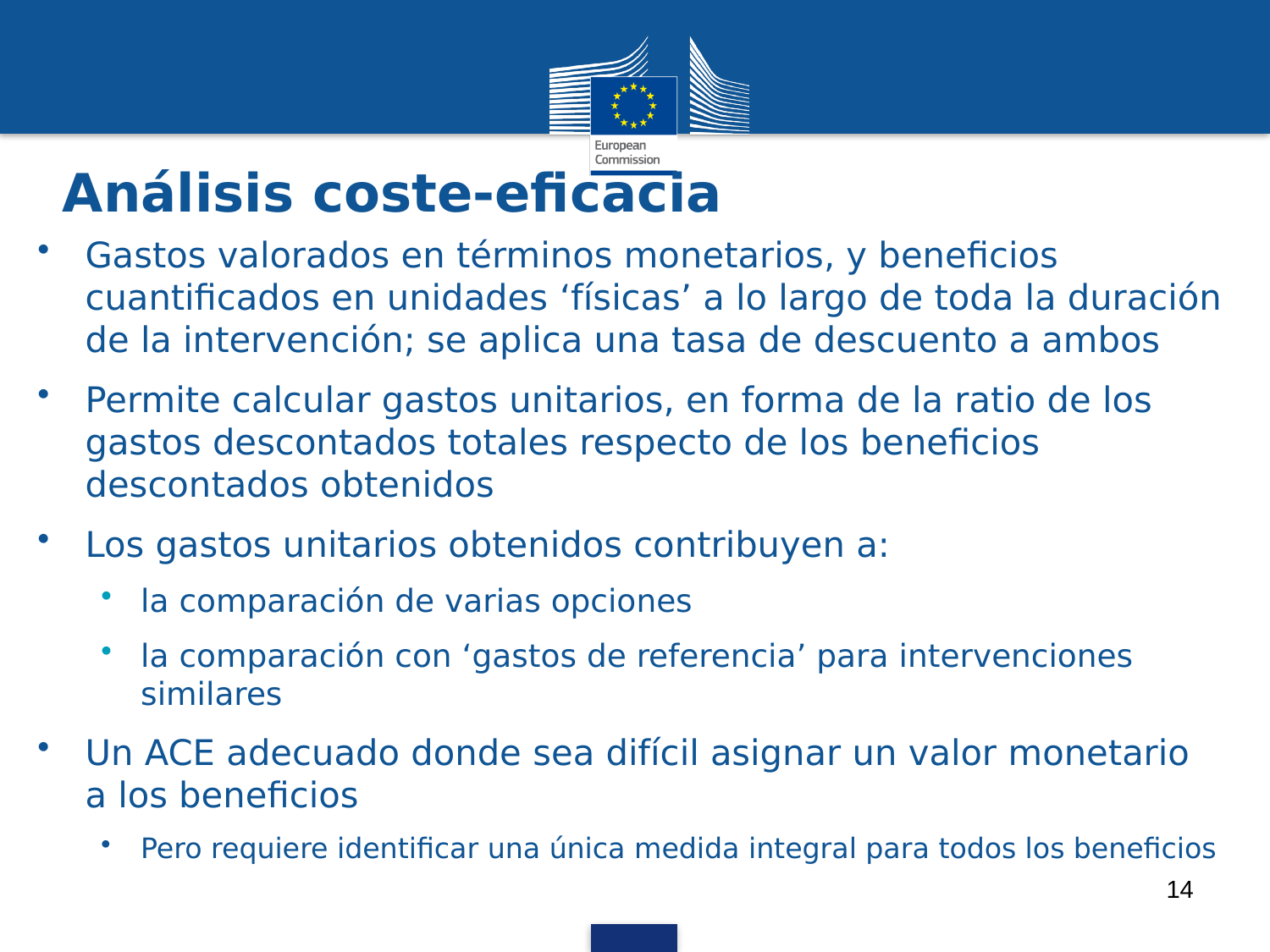

# Análisis coste-eficacia
Gastos valorados en términos monetarios, y beneficios cuantificados en unidades ‘físicas’ a lo largo de toda la duración de la intervención; se aplica una tasa de descuento a ambos
Permite calcular gastos unitarios, en forma de la ratio de los gastos descontados totales respecto de los beneficios descontados obtenidos
Los gastos unitarios obtenidos contribuyen a:
la comparación de varias opciones
la comparación con ‘gastos de referencia’ para intervenciones similares
Un ACE adecuado donde sea difícil asignar un valor monetario a los beneficios
Pero requiere identificar una única medida integral para todos los beneficios
14